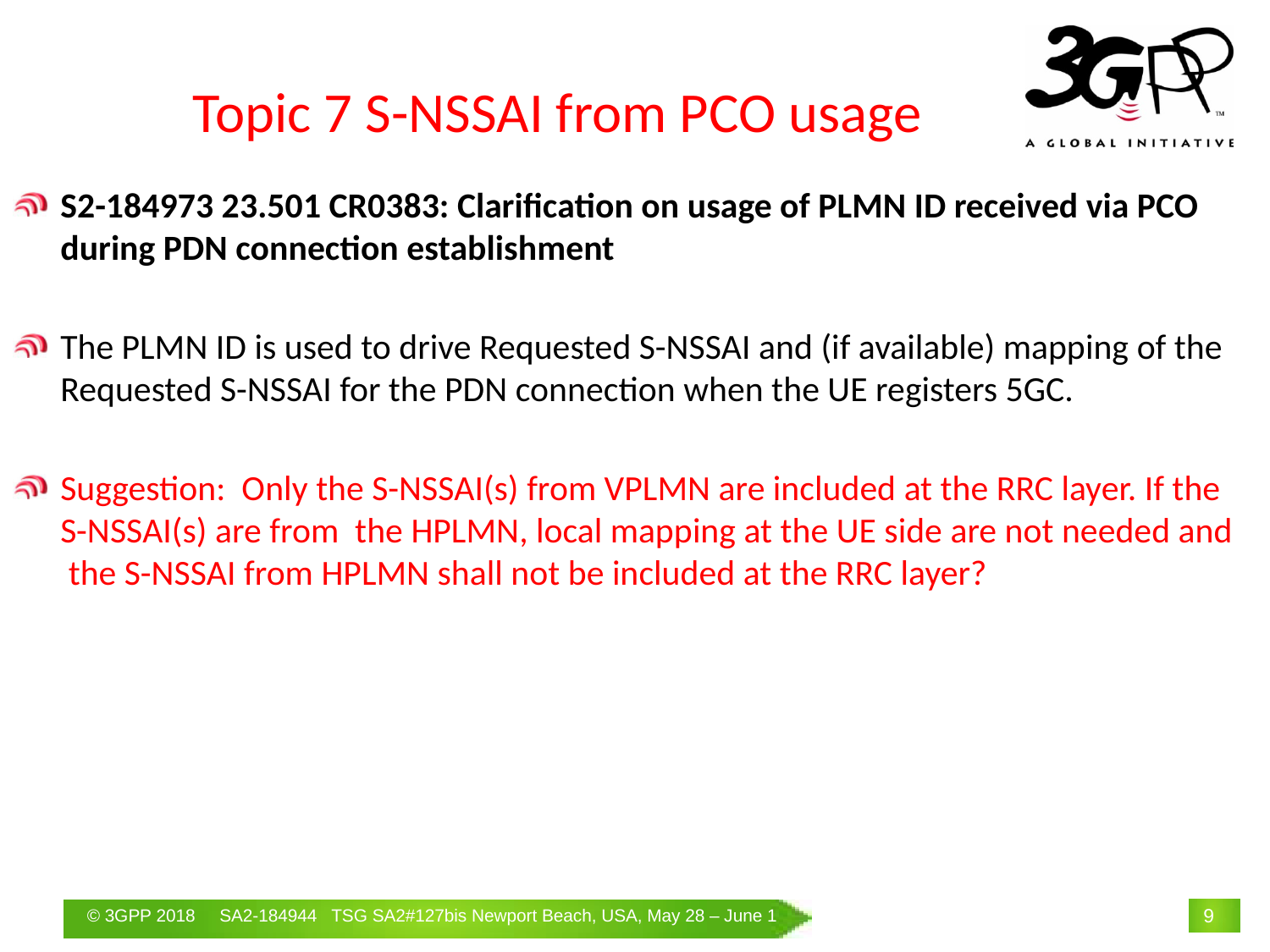

# Topic 7 S-NSSAI from PCO usage
S2-184973 23.501 CR0383: Clarification on usage of PLMN ID received via PCO during PDN connection establishment

The PLMN ID is used to drive Requested S-NSSAI and (if available) mapping of the Requested S-NSSAI for the PDN connection when the UE registers 5GC.

Suggestion:  Only the S-NSSAI(s) from VPLMN are included at the RRC layer. If the S-NSSAI(s) are from  the HPLMN, local mapping at the UE side are not needed and  the S-NSSAI from HPLMN shall not be included at the RRC layer?